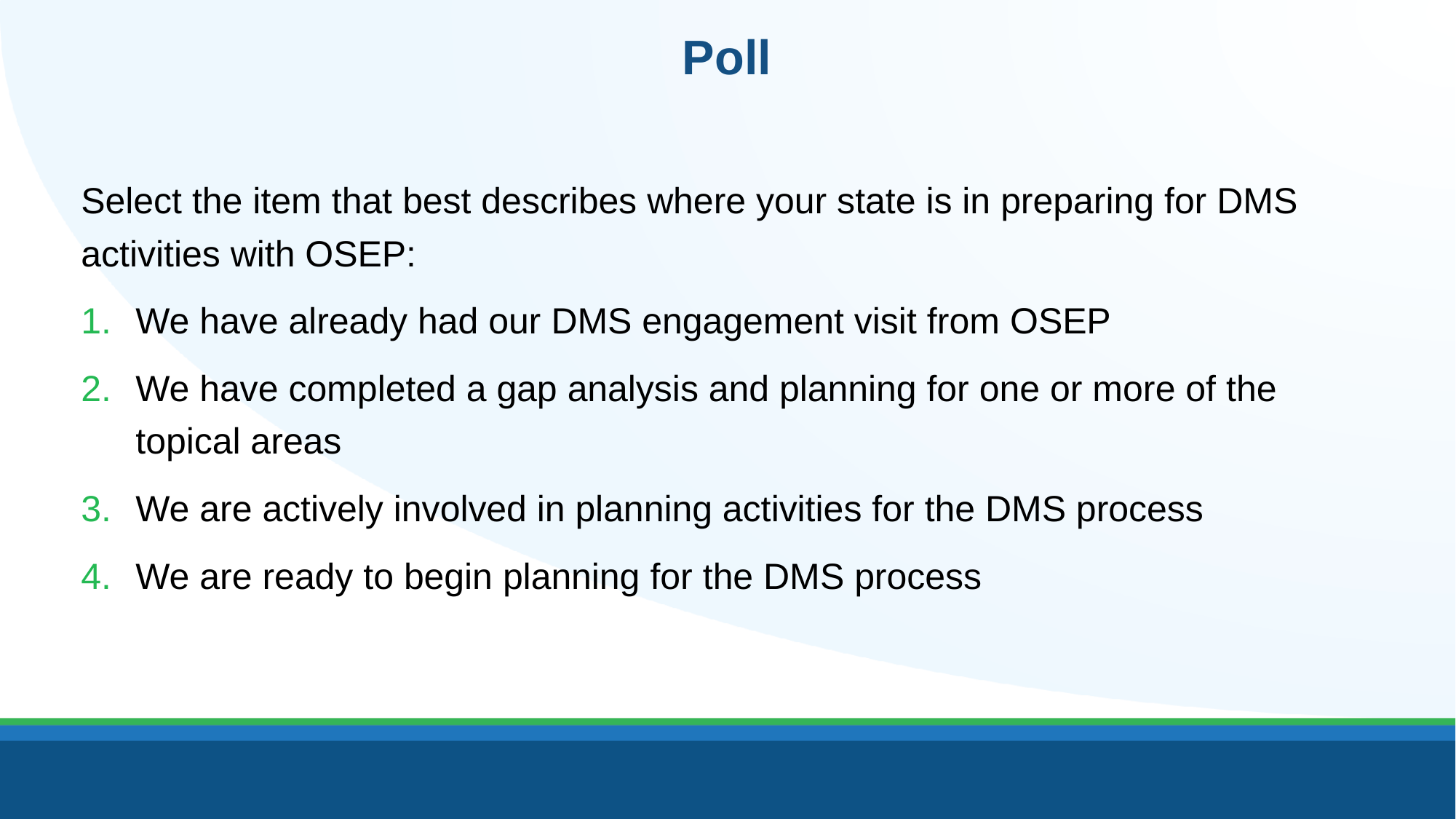

# Poll
Select the item that best describes where your state is in preparing for DMS activities with OSEP:
We have already had our DMS engagement visit from OSEP
We have completed a gap analysis and planning for one or more of the topical areas
We are actively involved in planning activities for the DMS process
We are ready to begin planning for the DMS process